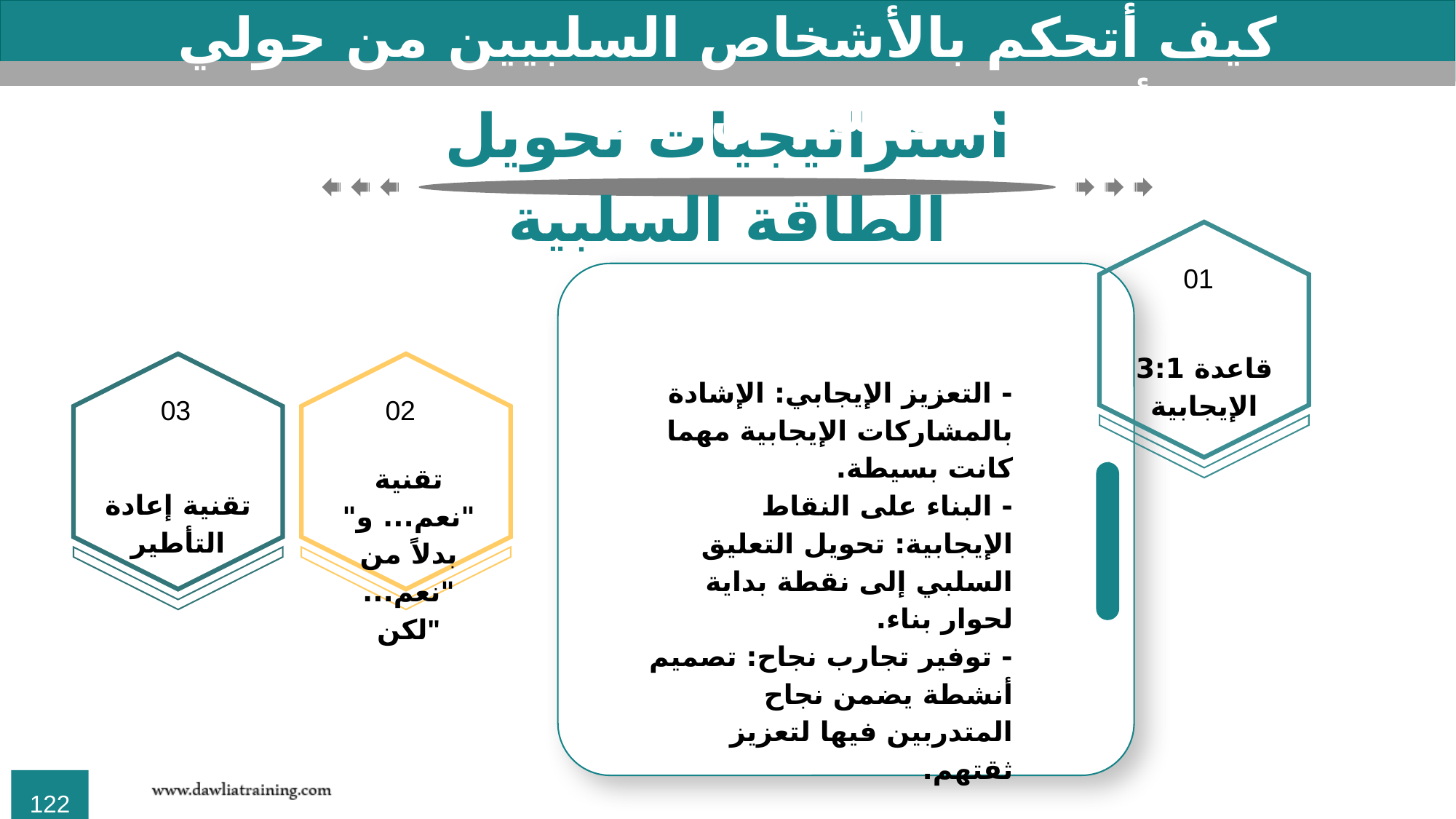

كيف أتحكم بالأشخاص السلبيين من حولي وأحولهم لكتلة من النشاط والقوة؟
استراتيجيات تحويل الطاقة السلبية

01
قاعدة 3:1 الإيجابية

02
تقنية "نعم... و" بدلاً من "نعم... لكن"

03
تقنية إعادة التأطير
- التعزيز الإيجابي: الإشادة بالمشاركات الإيجابية مهما كانت بسيطة.
- البناء على النقاط الإيجابية: تحويل التعليق السلبي إلى نقطة بداية لحوار بناء.
- توفير تجارب نجاح: تصميم أنشطة يضمن نجاح المتدربين فيها لتعزيز ثقتهم.